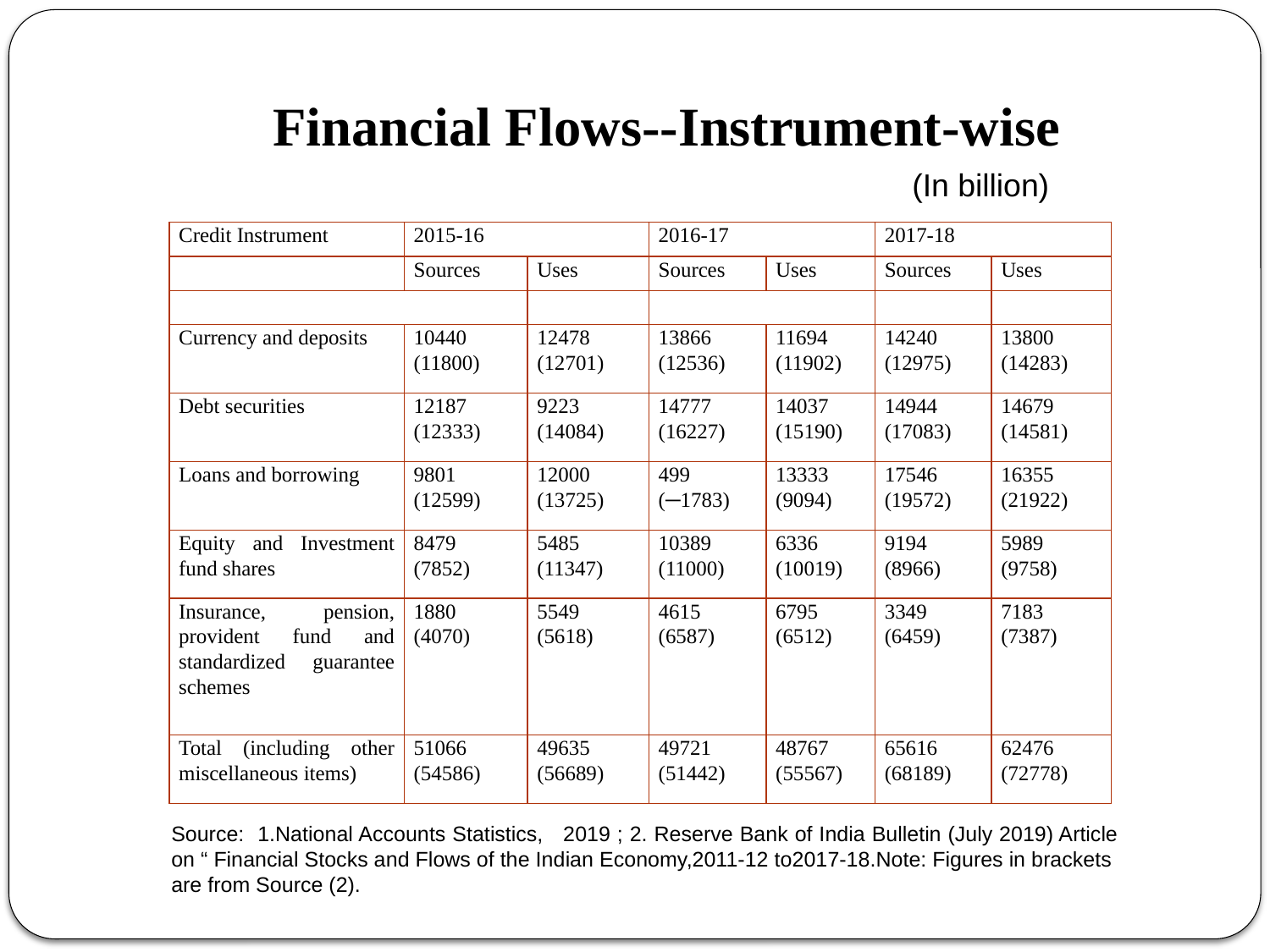

# Financial Flows--Instrument-wise
(In billion)
| Credit Instrument | 2015-16 |  | 2016-17 |  | 2017-18 |  |
| --- | --- | --- | --- | --- | --- | --- |
|  | Sources | Uses | Sources | Uses | Sources | Uses |
|  |  |  |  |  |  |  |
| Currency and deposits | 10440 (11800) | 12478 (12701) | 13866 (12536) | 11694 (11902) | 14240 (12975) | 13800 (14283) |
| Debt securities | 12187 (12333) | 9223 (14084) | 14777 (16227) | 14037 (15190) | 14944 (17083) | 14679 (14581) |
| Loans and borrowing | 9801 (12599) | 12000 (13725) | 499 (─1783) | 13333 (9094) | 17546 (19572) | 16355 (21922) |
| Equity and Investment fund shares | 8479 (7852) | 5485 (11347) | 10389 (11000) | 6336 (10019) | 9194 (8966) | 5989 (9758) |
| Insurance, pension, provident fund and standardized guarantee schemes | 1880 (4070) | 5549 (5618) | 4615 (6587) | 6795 (6512) | 3349 (6459) | 7183 (7387) |
| Total (including other miscellaneous items) | 51066 (54586) | 49635 (56689) | 49721 (51442) | 48767 (55567) | 65616 (68189) | 62476 (72778) |
Source:  1.National Accounts Statistics,   2019 ; 2. Reserve Bank of India Bulletin (July 2019) Article on “ Financial Stocks and Flows of the Indian Economy,2011-12 to2017-18.Note: Figures in brackets  are from Source (2).